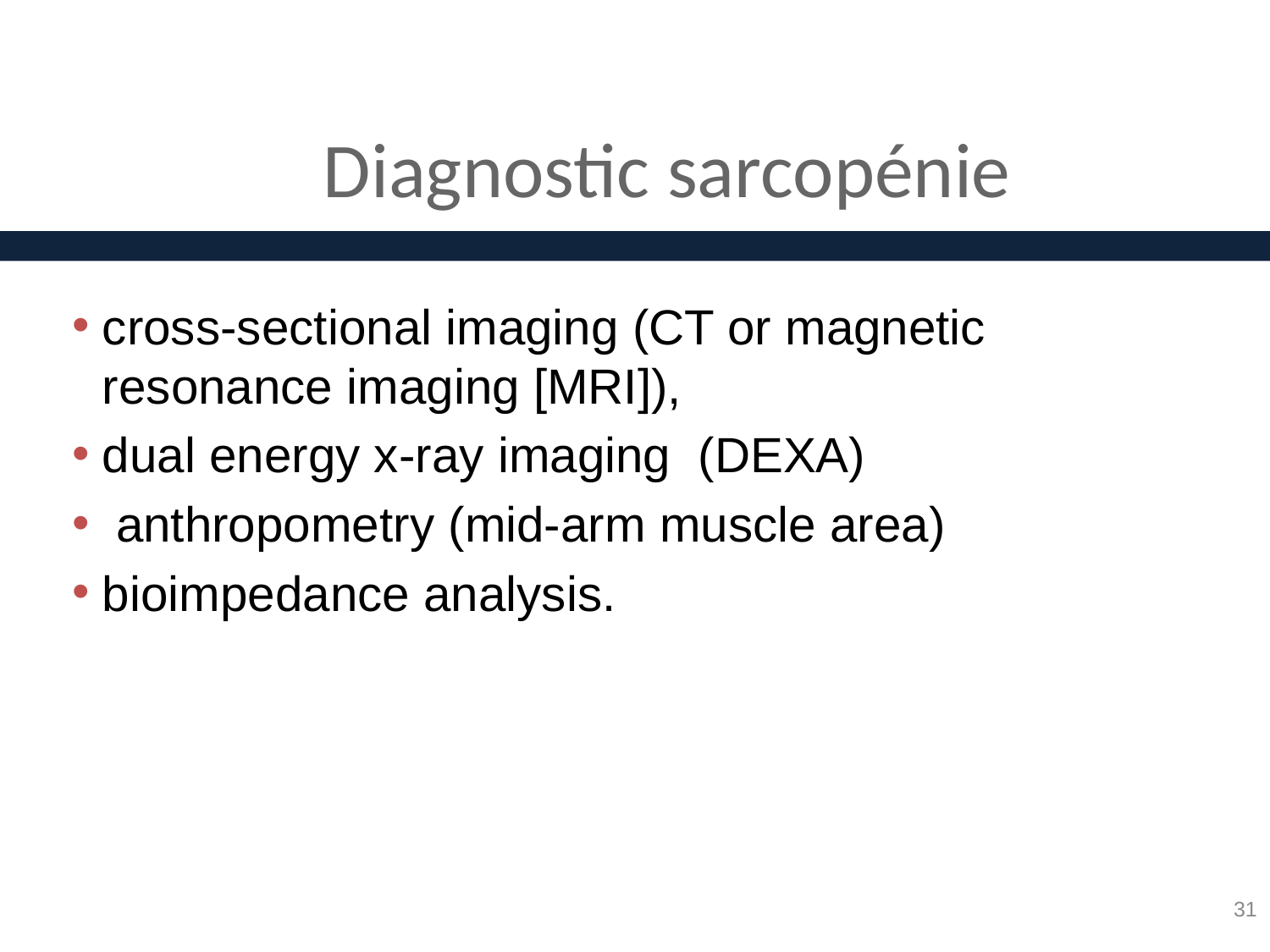

# Diagnostic sarcopénie

cross-sectional imaging (CT or magnetic  resonance imaging [MRI]),
dual energy x-ray imaging  (DEXA)
 anthropometry (mid-arm muscle area)
bioimpedance analysis.
31